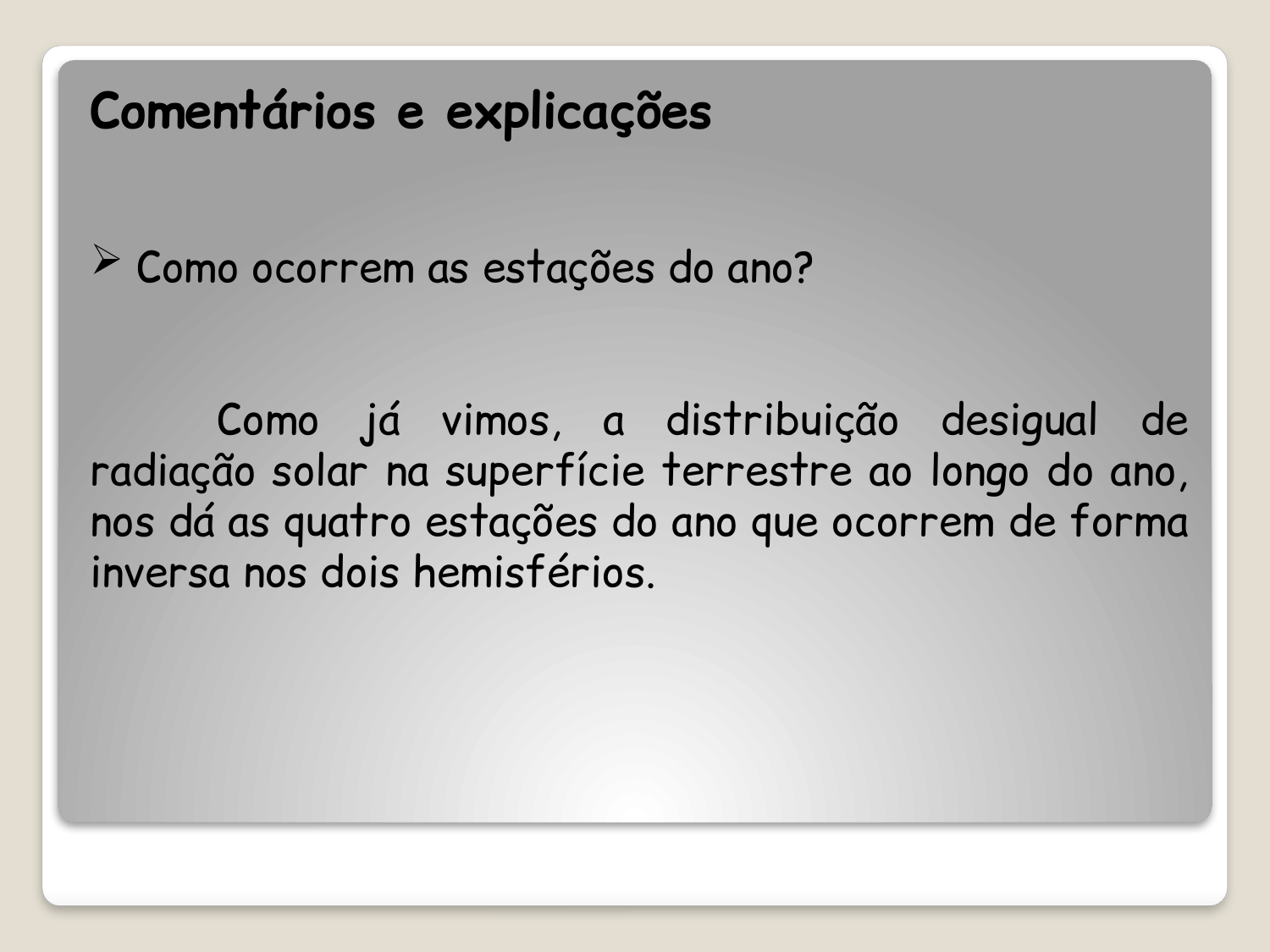

Comentários e explicações

 Como ocorrem as estações do ano?

	Como já vimos, a distribuição desigual de radiação solar na superfície terrestre ao longo do ano, nos dá as quatro estações do ano que ocorrem de forma inversa nos dois hemisférios.